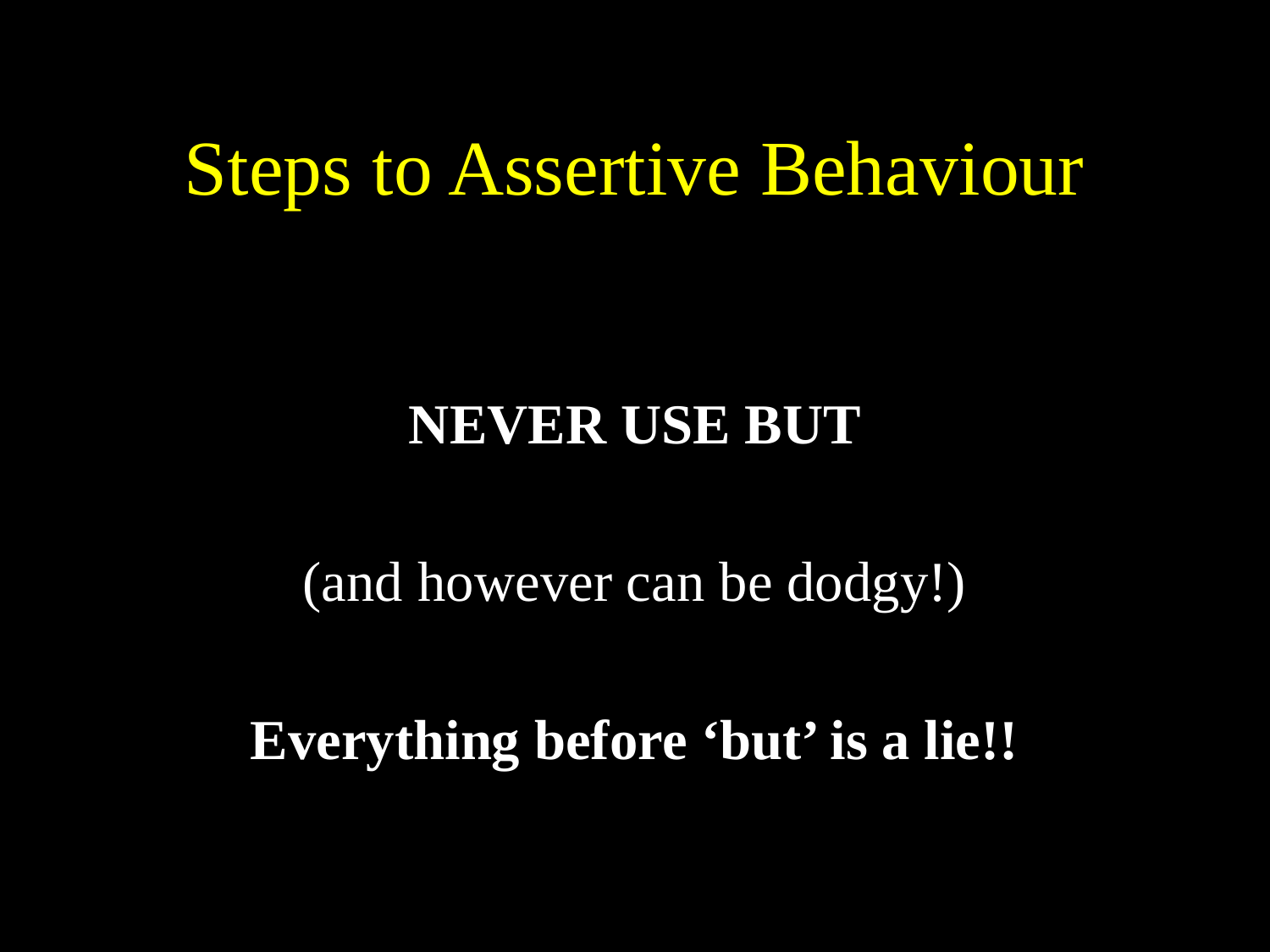

# Steps to Assertive Behaviour
NEVER USE BUT

(and however can be dodgy!)

Everything before ‘but’ is a lie!!